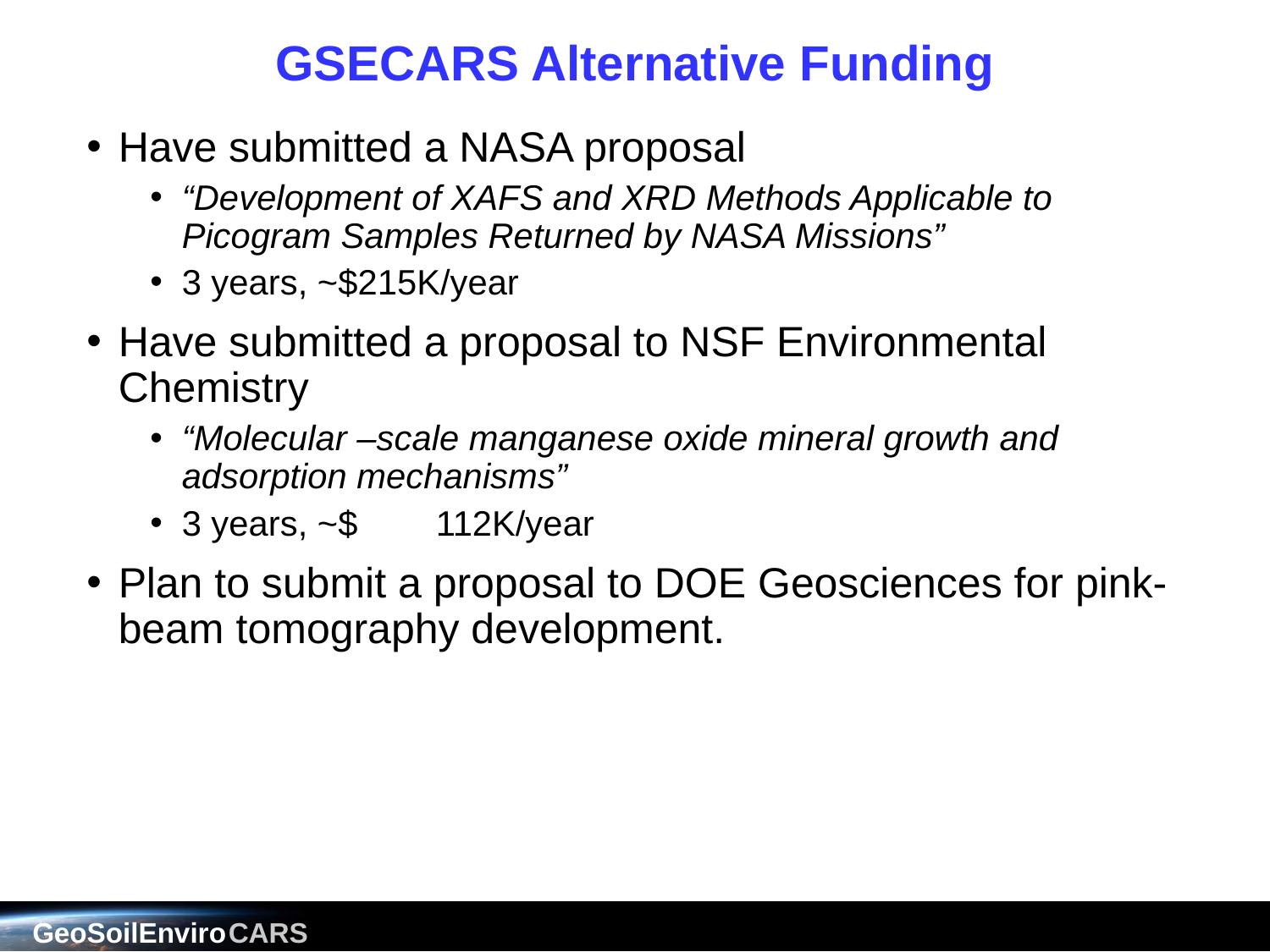

# GSECARS Alternative Funding
Have submitted a NASA proposal
“Development of XAFS and XRD Methods Applicable to Picogram Samples Returned by NASA Missions”
3 years, ~$215K/year
Have submitted a proposal to NSF Environmental Chemistry
“Molecular –scale manganese oxide mineral growth and adsorption mechanisms”
3 years, ~$	112K/year
Plan to submit a proposal to DOE Geosciences for pink-beam tomography development.